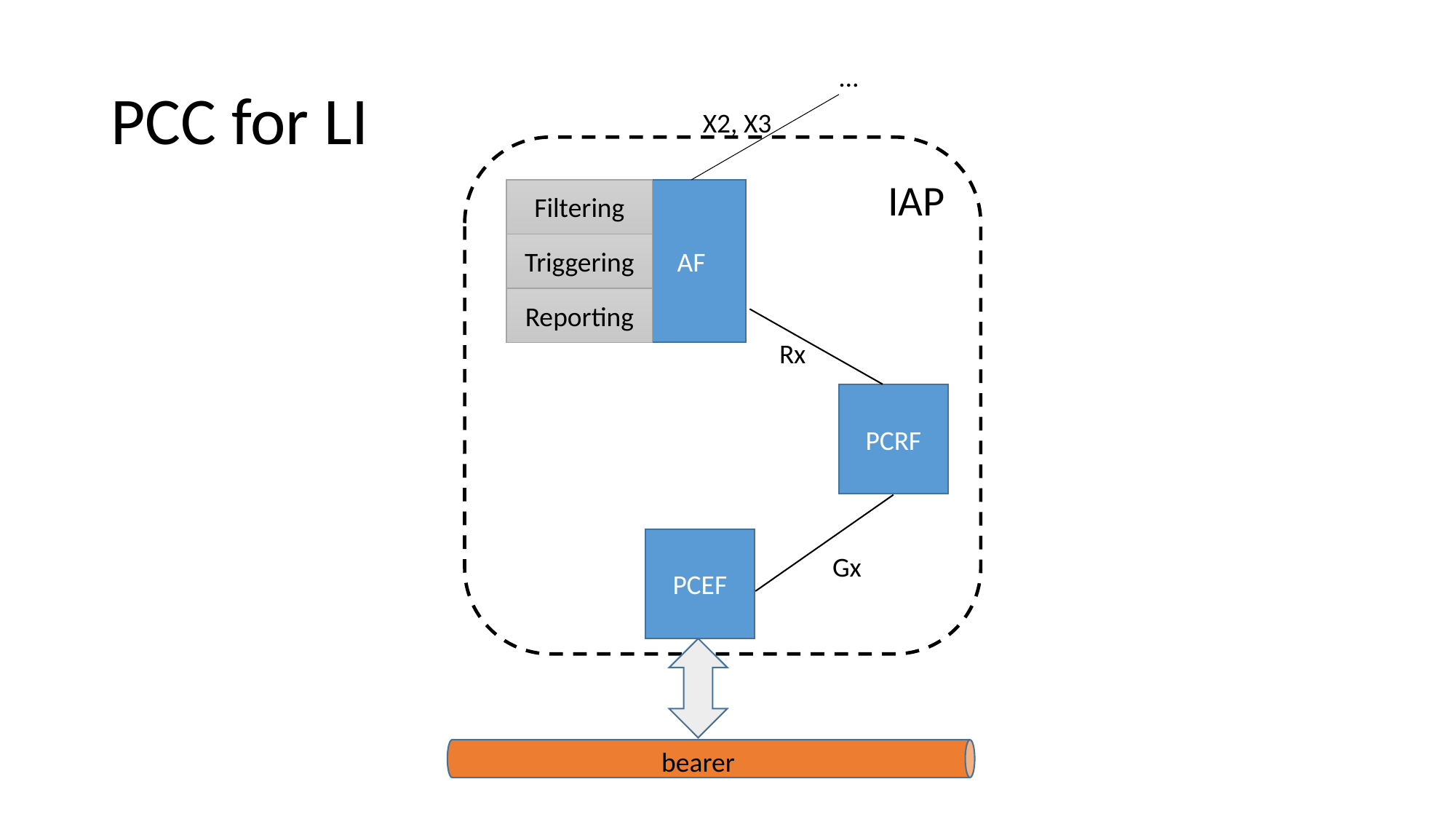

# PCC for LI
…
X2, X3
IAP

Filtering
AF
Triggering
Reporting
Rx
PCRF

PCEF
Gx

bearer